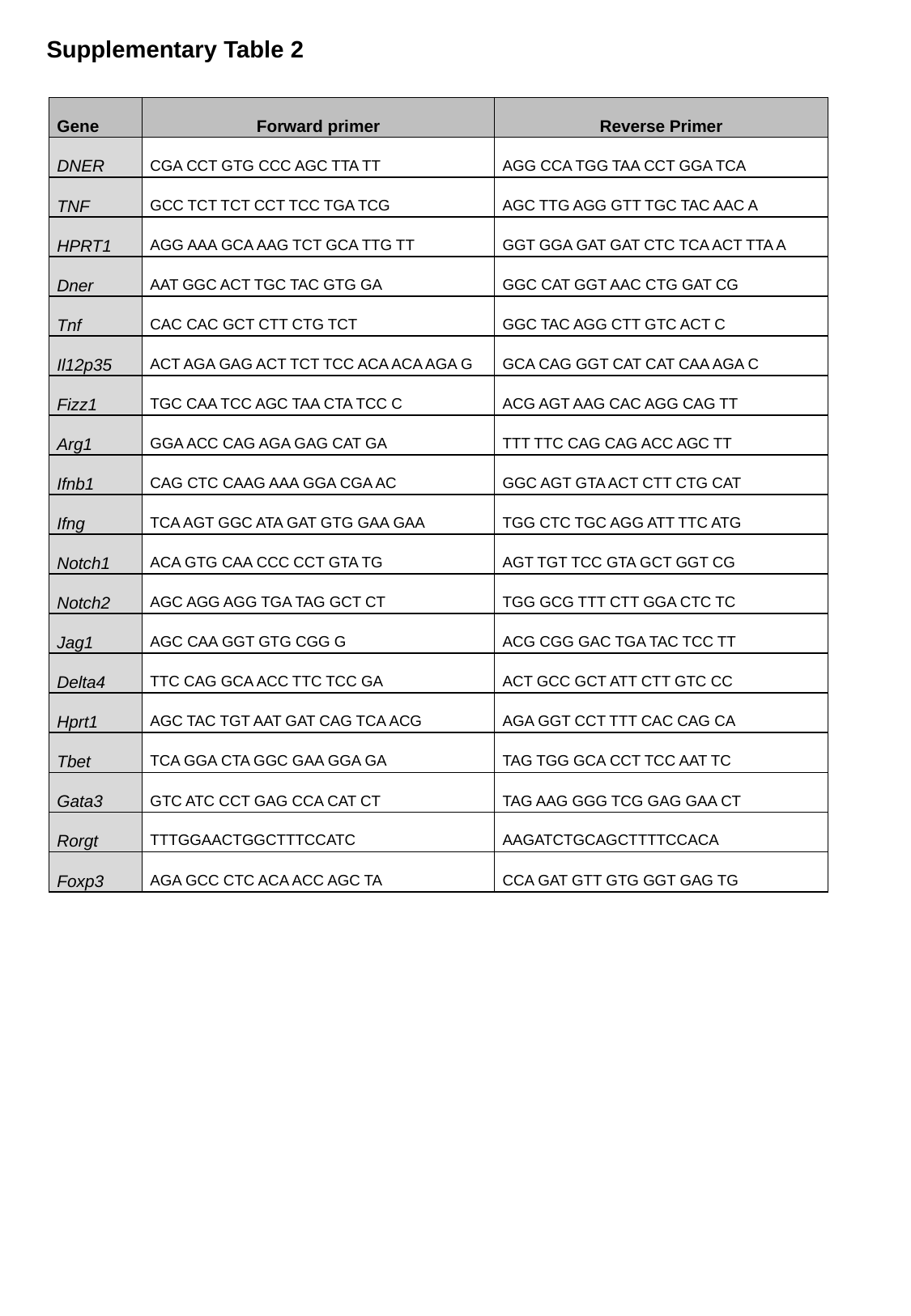

Supplementary Table 2
| Gene | Forward primer | Reverse Primer |
| --- | --- | --- |
| DNER | CGA CCT GTG CCC AGC TTA TT | AGG CCA TGG TAA CCT GGA TCA |
| TNF | GCC TCT TCT CCT TCC TGA TCG | AGC TTG AGG GTT TGC TAC AAC A |
| HPRT1 | AGG AAA GCA AAG TCT GCA TTG TT | GGT GGA GAT GAT CTC TCA ACT TTA A |
| Dner | AAT GGC ACT TGC TAC GTG GA | GGC CAT GGT AAC CTG GAT CG |
| Tnf | CAC CAC GCT CTT CTG TCT | GGC TAC AGG CTT GTC ACT C |
| Il12p35 | ACT AGA GAG ACT TCT TCC ACA ACA AGA G | GCA CAG GGT CAT CAT CAA AGA C |
| Fizz1 | TGC CAA TCC AGC TAA CTA TCC C | ACG AGT AAG CAC AGG CAG TT |
| Arg1 | GGA ACC CAG AGA GAG CAT GA | TTT TTC CAG CAG ACC AGC TT |
| Ifnb1 | CAG CTC CAAG AAA GGA CGA AC | GGC AGT GTA ACT CTT CTG CAT |
| Ifng | TCA AGT GGC ATA GAT GTG GAA GAA | TGG CTC TGC AGG ATT TTC ATG |
| Notch1 | ACA GTG CAA CCC CCT GTA TG | AGT TGT TCC GTA GCT GGT CG |
| Notch2 | AGC AGG AGG TGA TAG GCT CT | TGG GCG TTT CTT GGA CTC TC |
| Jag1 | AGC CAA GGT GTG CGG G | ACG CGG GAC TGA TAC TCC TT |
| Delta4 | TTC CAG GCA ACC TTC TCC GA | ACT GCC GCT ATT CTT GTC CC |
| Hprt1 | AGC TAC TGT AAT GAT CAG TCA ACG | AGA GGT CCT TTT CAC CAG CA |
| Tbet | TCA GGA CTA GGC GAA GGA GA | TAG TGG GCA CCT TCC AAT TC |
| Gata3 | GTC ATC CCT GAG CCA CAT CT | TAG AAG GGG TCG GAG GAA CT |
| Rorgt | TTTGGAACTGGCTTTCCATC | AAGATCTGCAGCTTTTCCACA |
| Foxp3 | AGA GCC CTC ACA ACC AGC TA | CCA GAT GTT GTG GGT GAG TG |